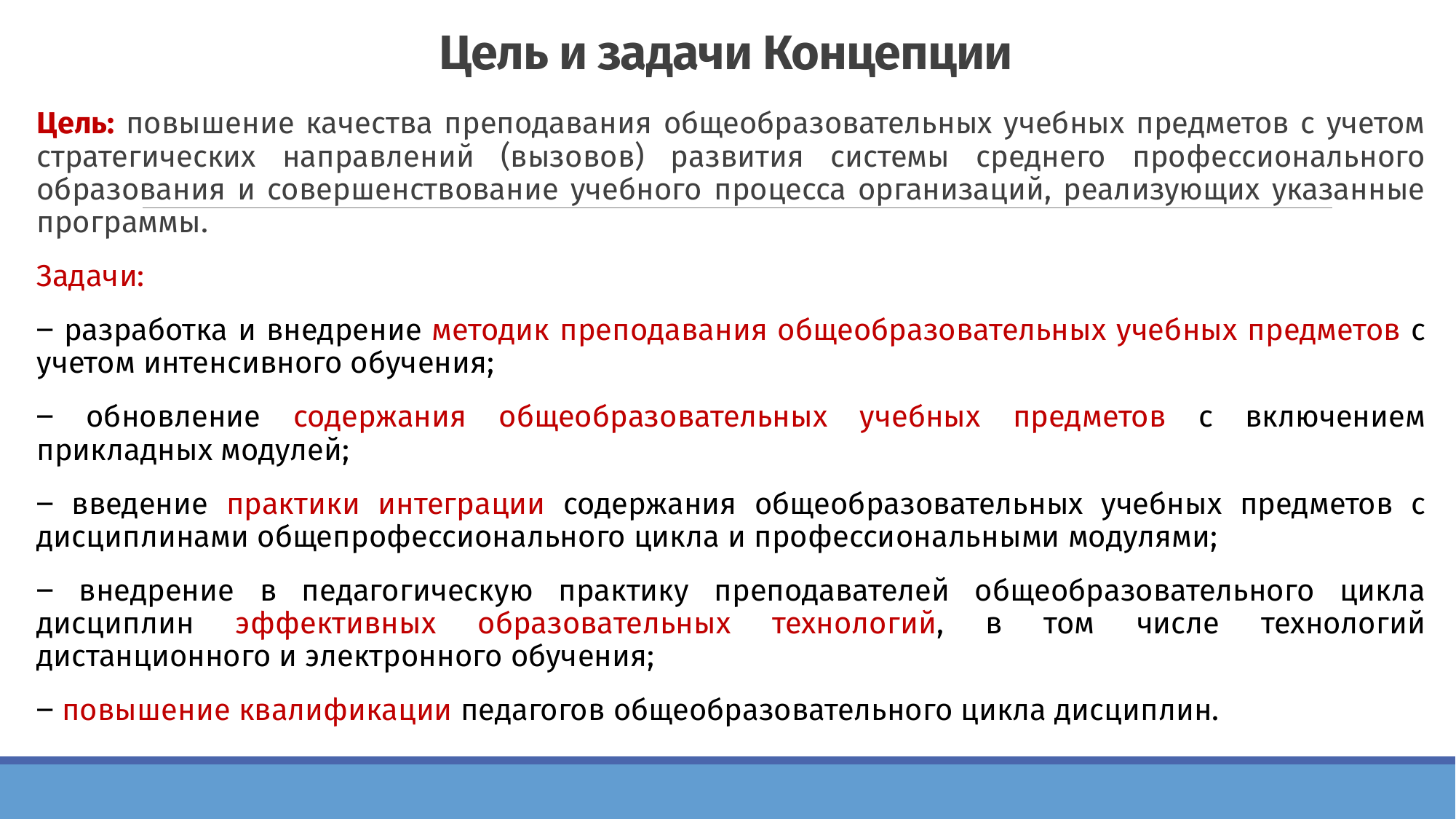

# Цель и задачи Концепции
Цель: повышение качества преподавания общеобразовательных учебных предметов с учетом стратегических направлений (вызовов) развития системы среднего профессионального образования и совершенствование учебного процесса организаций, реализующих указанные программы.
Задачи:
‒ разработка и внедрение методик преподавания общеобразовательных учебных предметов с учетом интенсивного обучения;
‒ обновление содержания общеобразовательных учебных предметов с включением прикладных модулей;
‒ введение практики интеграции содержания общеобразовательных учебных предметов с дисциплинами общепрофессионального цикла и профессиональными модулями;
‒ внедрение в педагогическую практику преподавателей общеобразовательного цикла дисциплин эффективных образовательных технологий, в том числе технологий дистанционного и электронного обучения;
‒ повышение квалификации педагогов общеобразовательного цикла дисциплин.